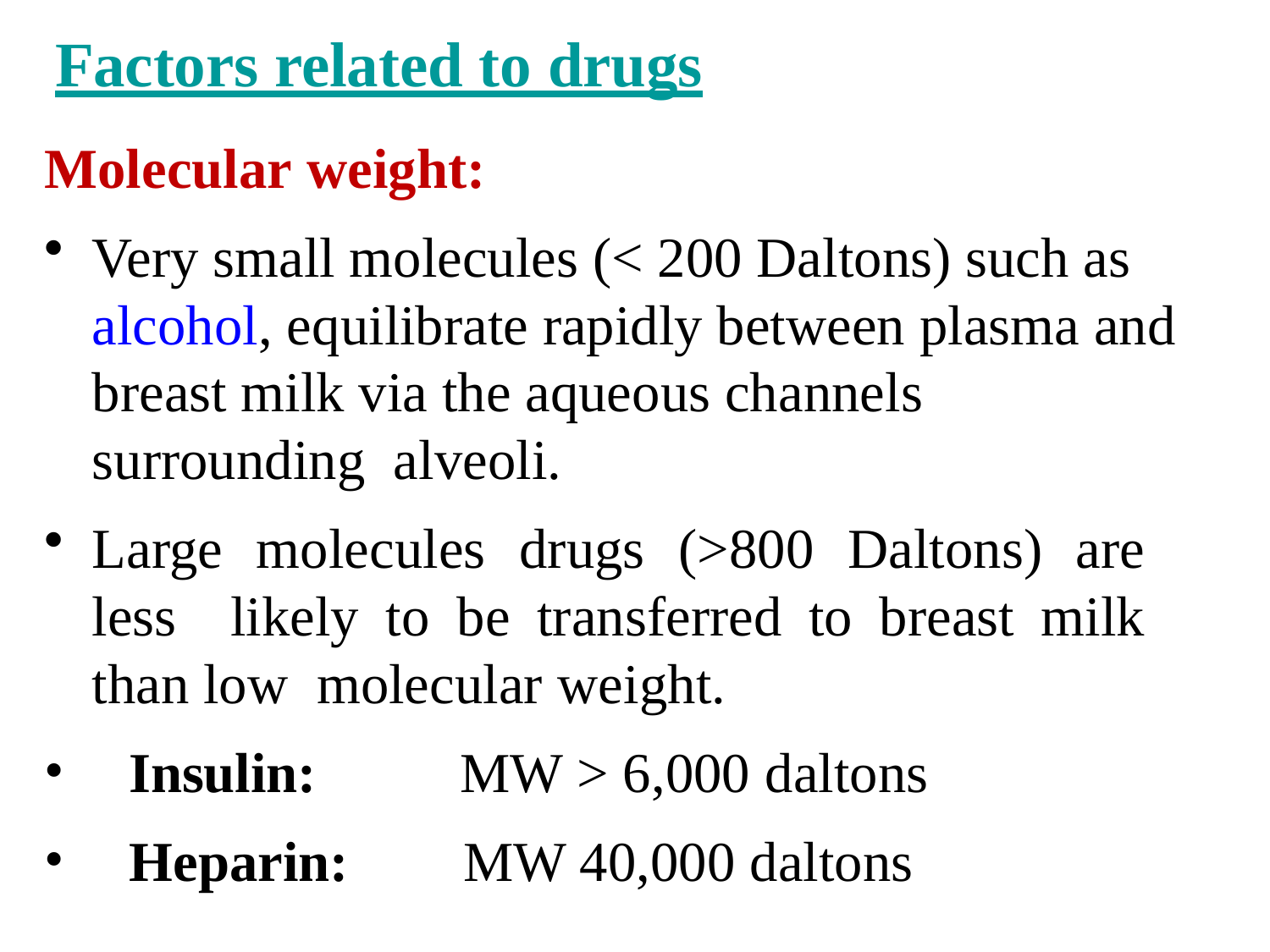

# Factors related to drugs
Molecular weight:
Very small molecules (< 200 Daltons) such as  alcohol, equilibrate rapidly between plasma and  breast milk via the aqueous channels surrounding  alveoli.
Large molecules drugs (>800 Daltons) are less  likely to be transferred to breast milk than low  molecular weight.
Insulin:	MW > 6,000 daltons
Heparin:	MW 40,000 daltons